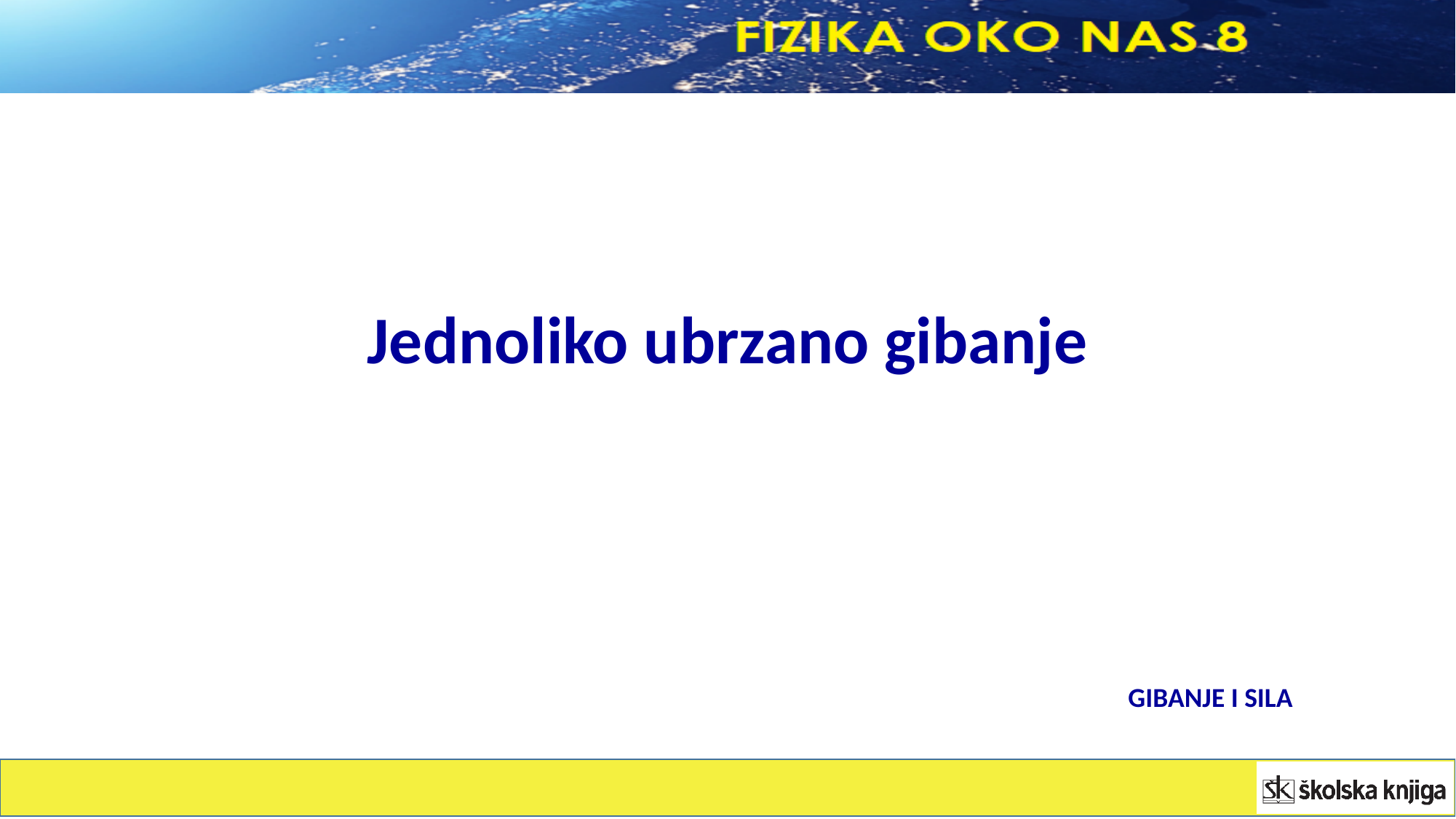

# Jednoliko ubrzano gibanje
GIBANJE I SILA